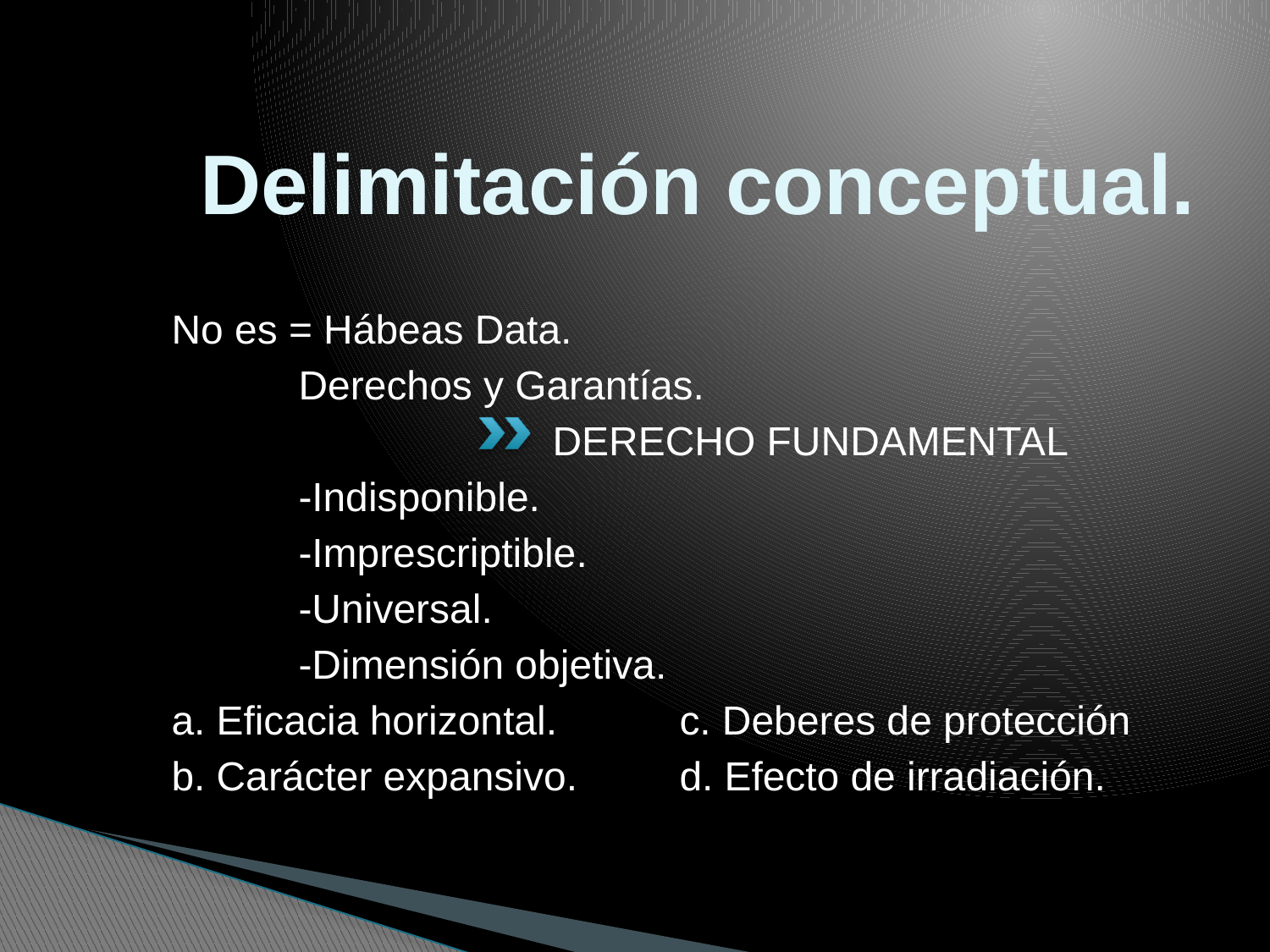

# Delimitación conceptual.
No es = Hábeas Data.
	Derechos y Garantías.
			Derecho Fundamental
	-Indisponible.
	-Imprescriptible.
	-Universal.
	-Dimensión objetiva.
a. Eficacia horizontal.	c. Deberes de protección
b. Carácter expansivo.	d. Efecto de irradiación.